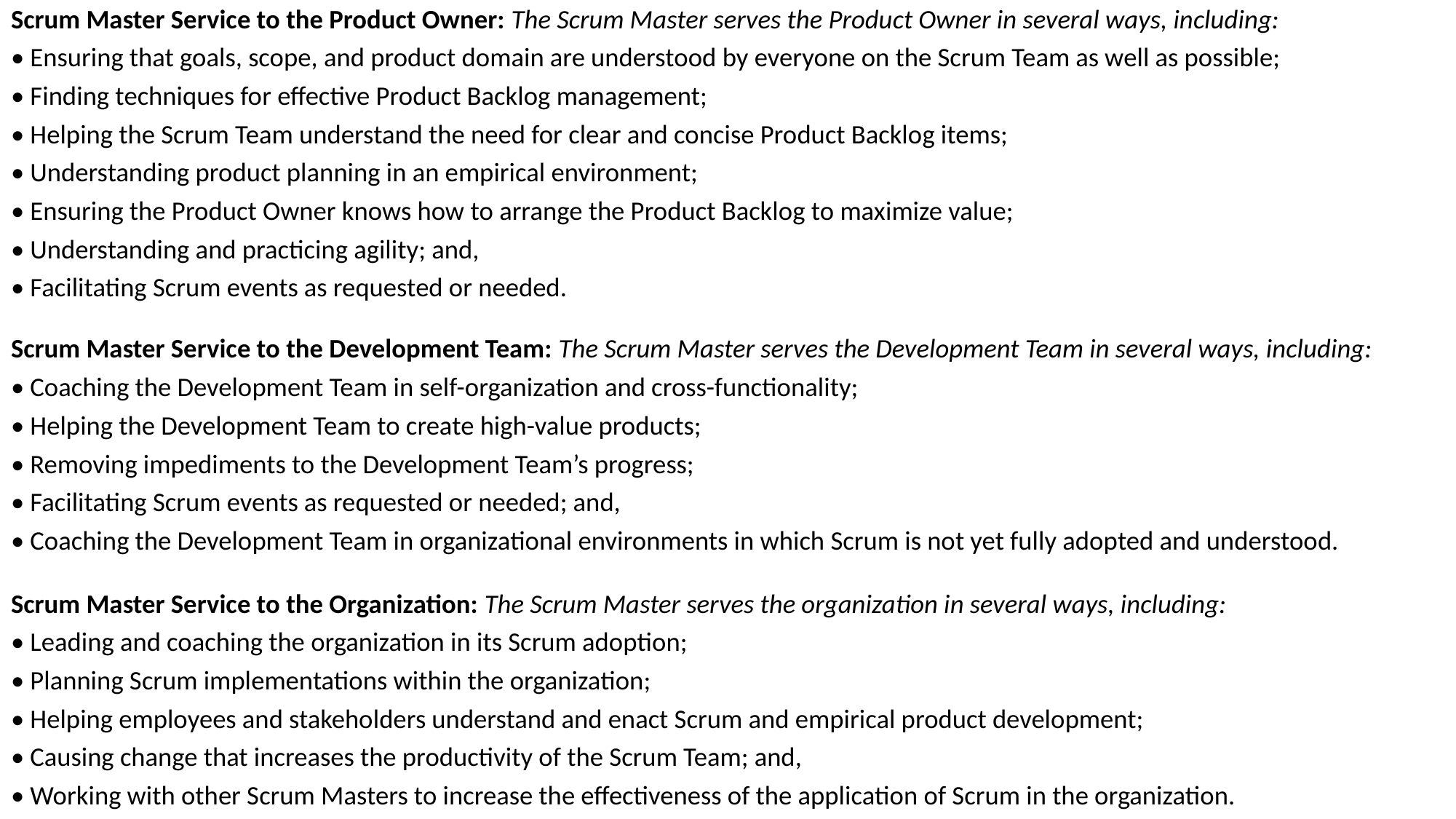

Scrum Master Service to the Product Owner: The Scrum Master serves the Product Owner in several ways, including:
• Ensuring that goals, scope, and product domain are understood by everyone on the Scrum Team as well as possible;
• Finding techniques for effective Product Backlog management;
• Helping the Scrum Team understand the need for clear and concise Product Backlog items;
• Understanding product planning in an empirical environment;
• Ensuring the Product Owner knows how to arrange the Product Backlog to maximize value;
• Understanding and practicing agility; and,
• Facilitating Scrum events as requested or needed.

Scrum Master Service to the Development Team: The Scrum Master serves the Development Team in several ways, including:
• Coaching the Development Team in self-organization and cross-functionality;
• Helping the Development Team to create high-value products;
• Removing impediments to the Development Team’s progress;
• Facilitating Scrum events as requested or needed; and,
• Coaching the Development Team in organizational environments in which Scrum is not yet fully adopted and understood.

Scrum Master Service to the Organization: The Scrum Master serves the organization in several ways, including:
• Leading and coaching the organization in its Scrum adoption;
• Planning Scrum implementations within the organization;
• Helping employees and stakeholders understand and enact Scrum and empirical product development;
• Causing change that increases the productivity of the Scrum Team; and,
• Working with other Scrum Masters to increase the effectiveness of the application of Scrum in the organization.